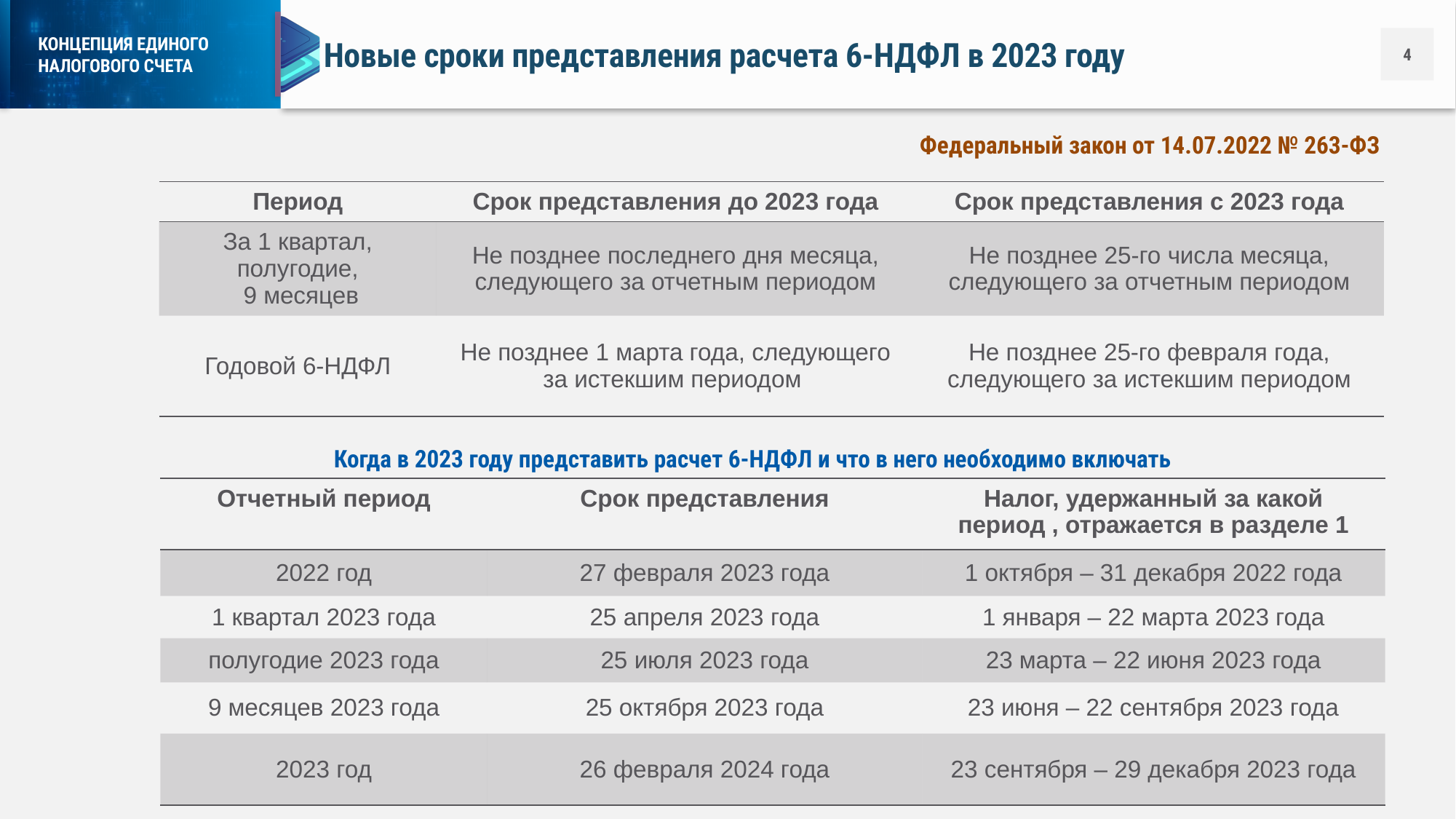

Новые сроки представления расчета 6-НДФЛ в 2023 году
        Федеральный закон от 14.07.2022 № 263-ФЗ
| Период | Срок представления до 2023 года | Срок представления с 2023 года |
| --- | --- | --- |
| За 1 квартал, полугодие, 9 месяцев | Не позднее последнего дня месяца, следующего за отчетным периодом | Не позднее 25-го числа месяца, следующего за отчетным периодом |
| Годовой 6-НДФЛ | Не позднее 1 марта года, следующего за истекшим периодом | Не позднее 25-го февраля года, следующего за истекшим периодом |
Когда в 2023 году представить расчет 6-НДФЛ и что в него необходимо включать
| Отчетный период | Срок представления | Налог, удержанный за какой период , отражается в разделе 1 |
| --- | --- | --- |
| 2022 год | 27 февраля 2023 года | 1 октября – 31 декабря 2022 года |
| 1 квартал 2023 года | 25 апреля 2023 года | 1 января – 22 марта 2023 года |
| полугодие 2023 года | 25 июля 2023 года | 23 марта – 22 июня 2023 года |
| 9 месяцев 2023 года | 25 октября 2023 года | 23 июня – 22 сентября 2023 года |
| 2023 год | 26 февраля 2024 года | 23 сентября – 29 декабря 2023 года |